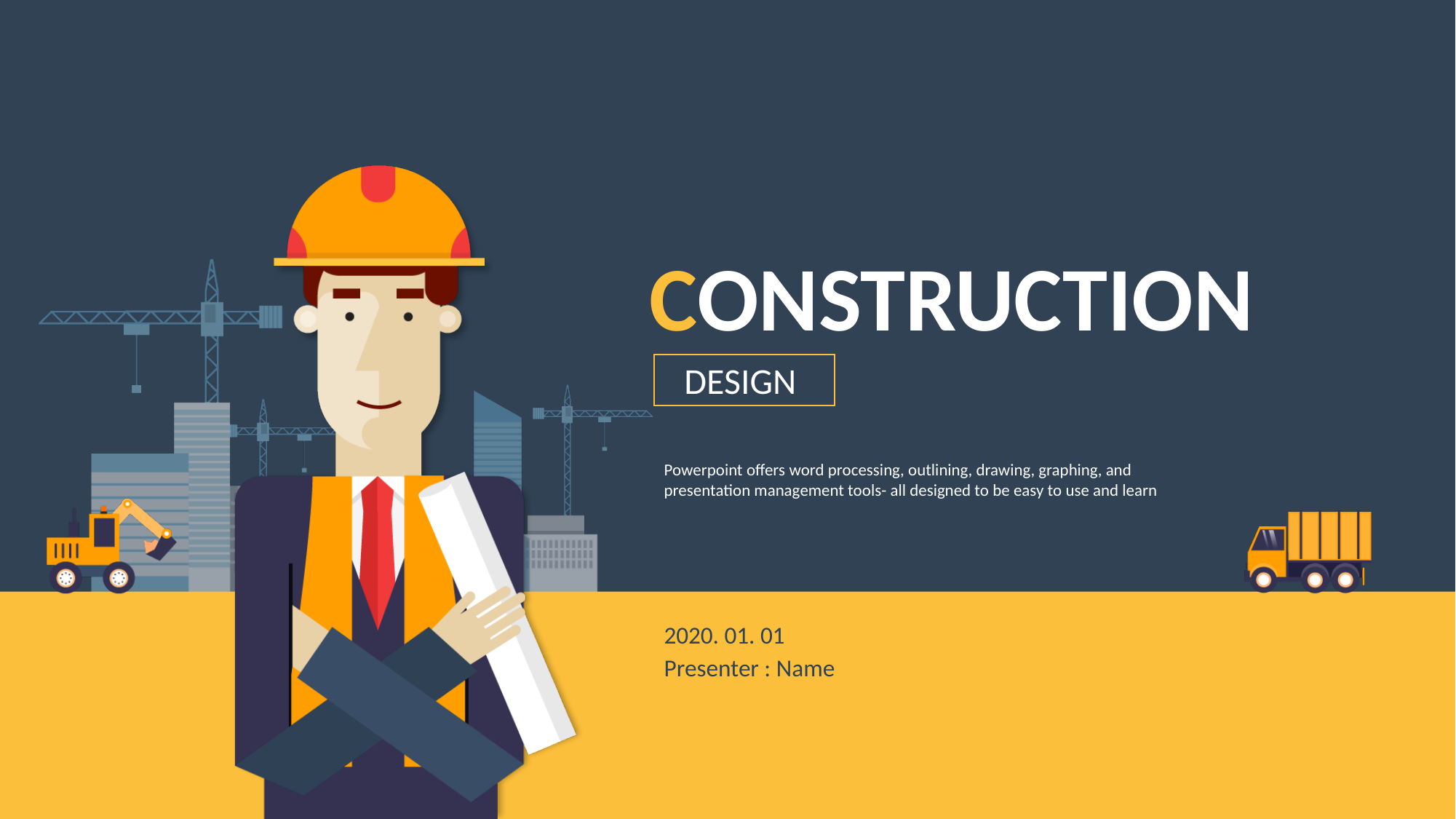

CONSTRUCTION

DESIGN
Powerpoint offers word processing, outlining, drawing, graphing, and presentation management tools- all designed to be easy to use and learn
2020. 01. 01
Presenter : Name